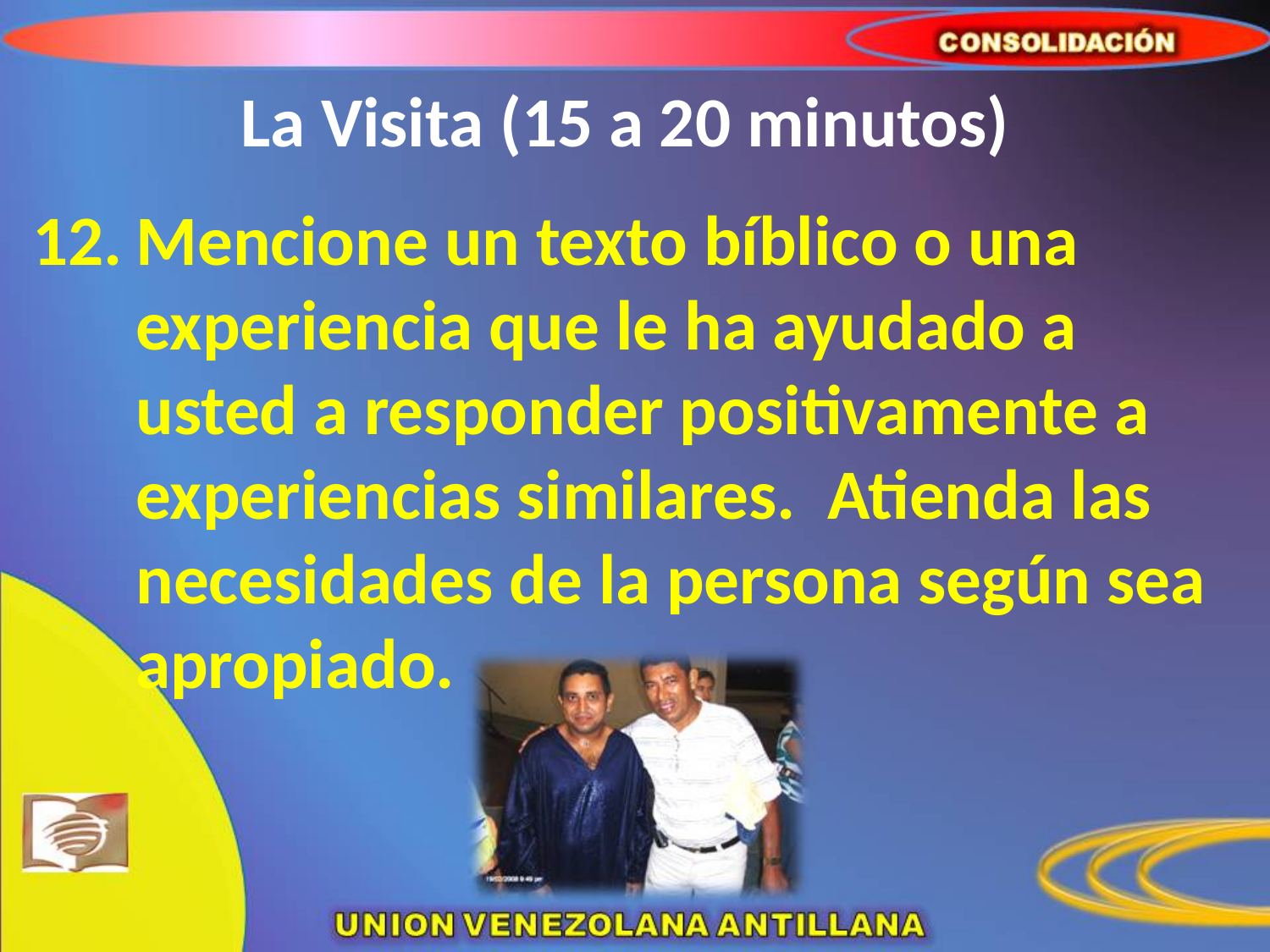

# La Visita (15 a 20 minutos)
Mencione un texto bíblico o una experiencia que le ha ayudado a usted a responder positivamente a experiencias similares.  Atienda las necesidades de la persona según sea apropiado.